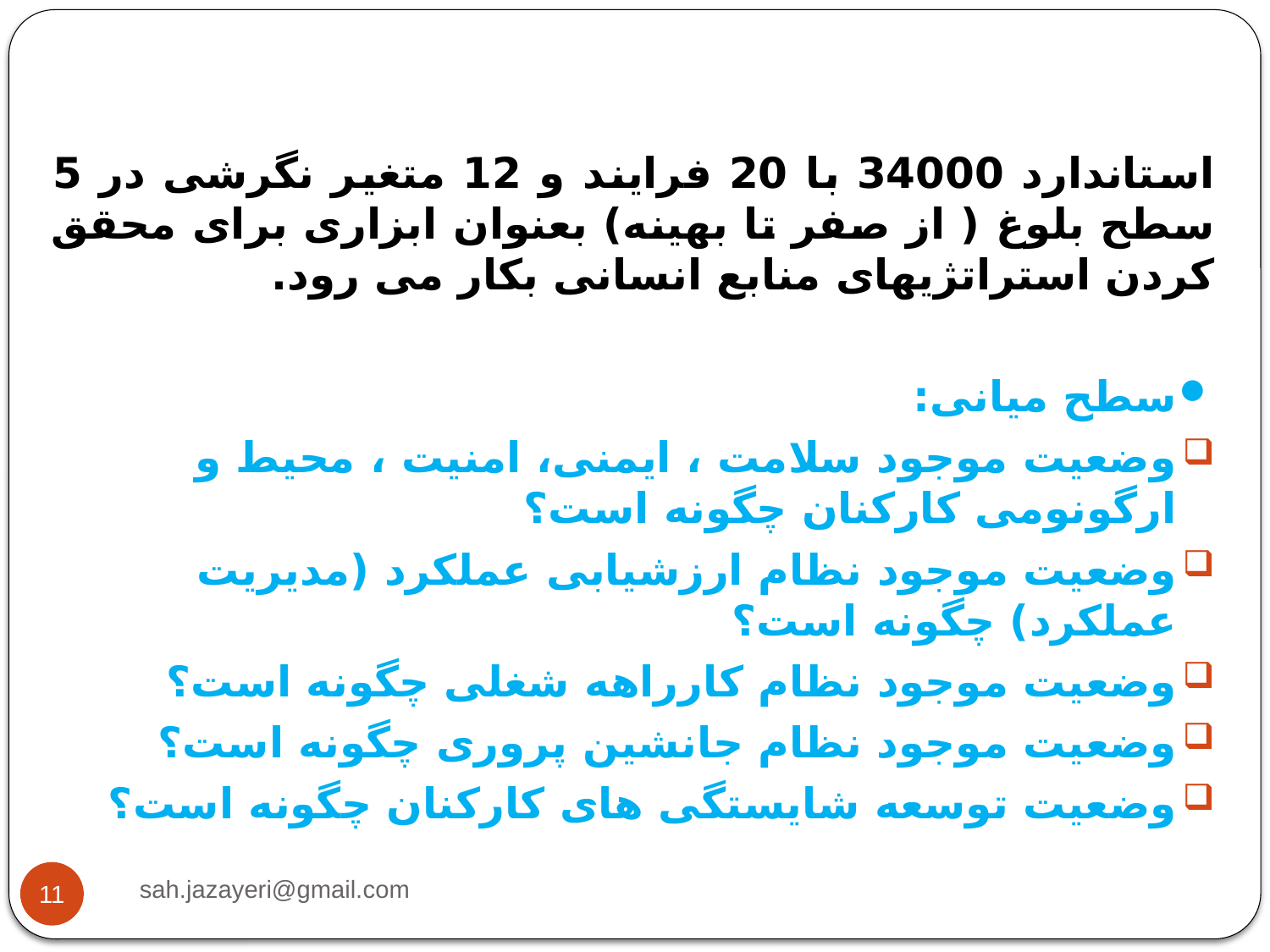

استاندارد 34000 با 20 فرایند و 12 متغیر نگرشی در 5 سطح بلوغ ( از صفر تا بهینه) بعنوان ابزاری برای محقق کردن استراتژیهای منابع انسانی بکار می رود.

سطح میانی:
وضعیت موجود سلامت ، ایمنی، امنیت ، محیط و ارگونومی کارکنان چگونه است؟
وضعیت موجود نظام ارزشیابی عملکرد (مدیریت عملکرد) چگونه است؟
وضعیت موجود نظام کارراهه شغلی چگونه است؟
وضعیت موجود نظام جانشین پروری چگونه است؟
وضعیت توسعه شایستگی های کارکنان چگونه است؟
sah.jazayeri@gmail.com
11